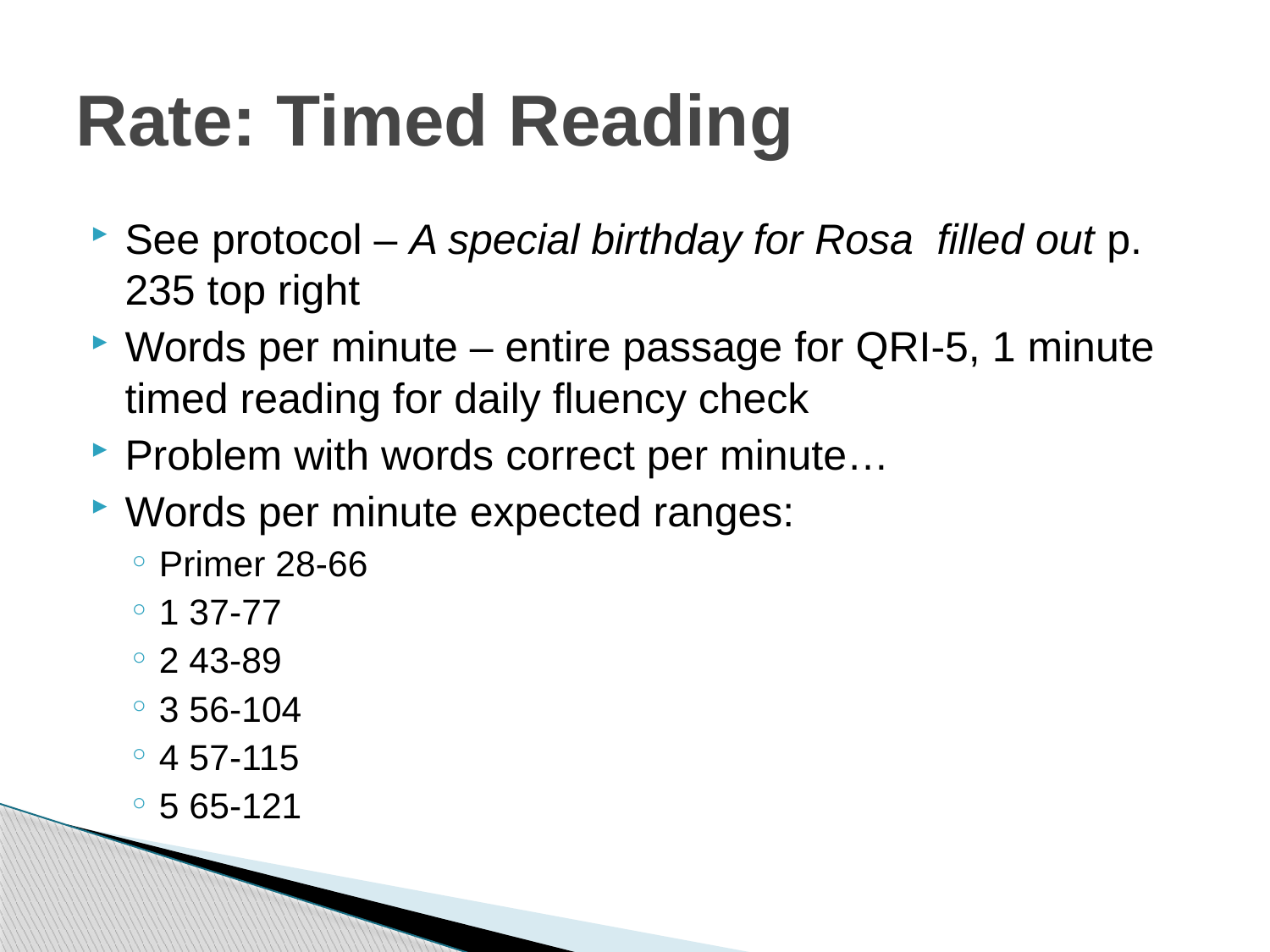

# Rate: Timed Reading
See protocol – A special birthday for Rosa  filled out p. 235 top right
Words per minute – entire passage for QRI-5, 1 minute timed reading for daily fluency check
Problem with words correct per minute…
Words per minute expected ranges:
Primer 28-66
1 37-77
2 43-89
3 56-104
4 57-115
5 65-121